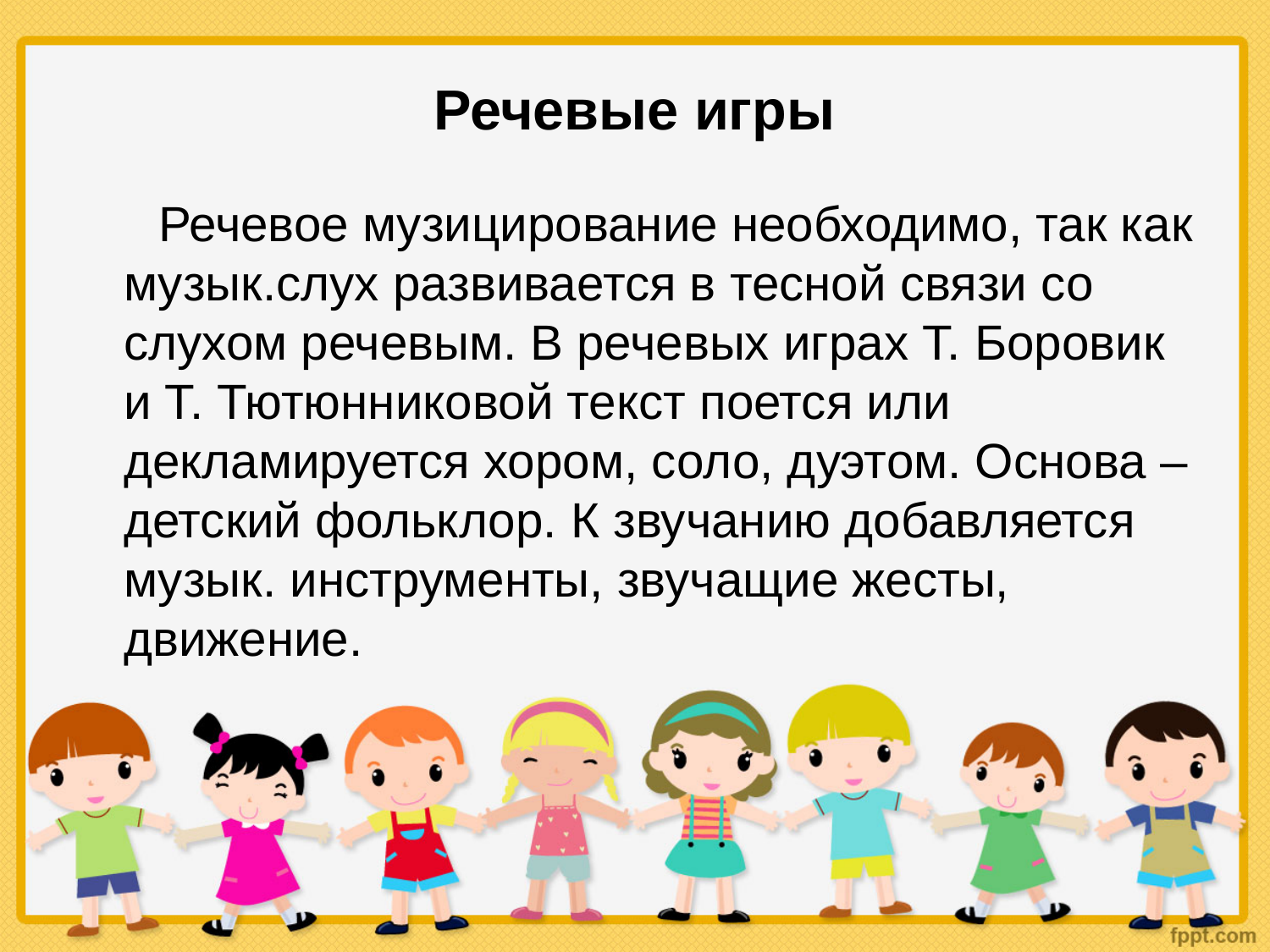

# Речевые игры
      Речевое музицирование необходимо, так как музык.слух развивается в тесной связи со слухом речевым. В речевых играх Т. Боровик и Т. Тютюнниковой текст поется или декламируется хором, соло, дуэтом. Основа – детский фольклор. К звучанию добавляется музык. инструменты, звучащие жесты, движение.
Prezentacii.com